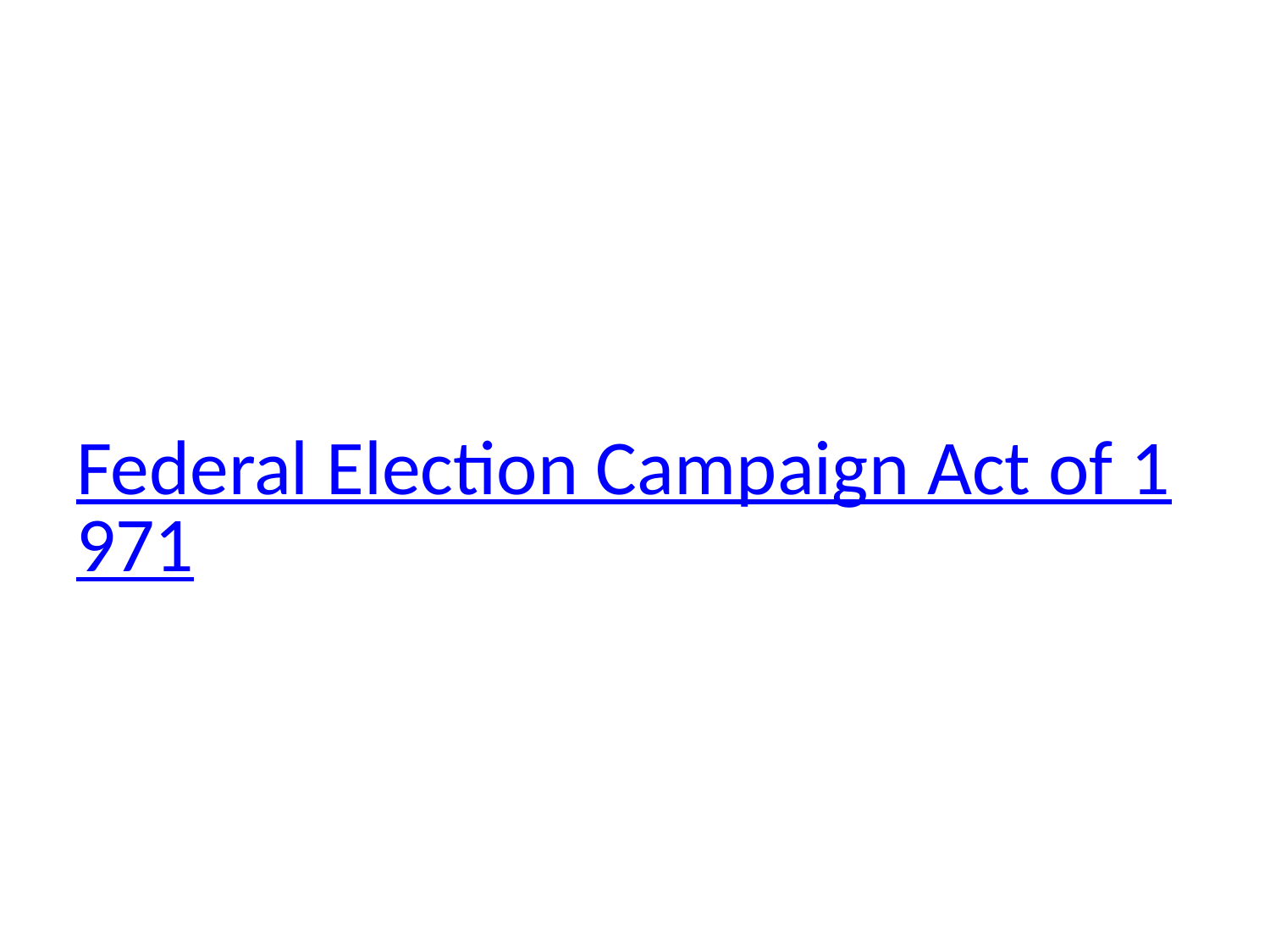

# Federal Election Campaign Act of 1971